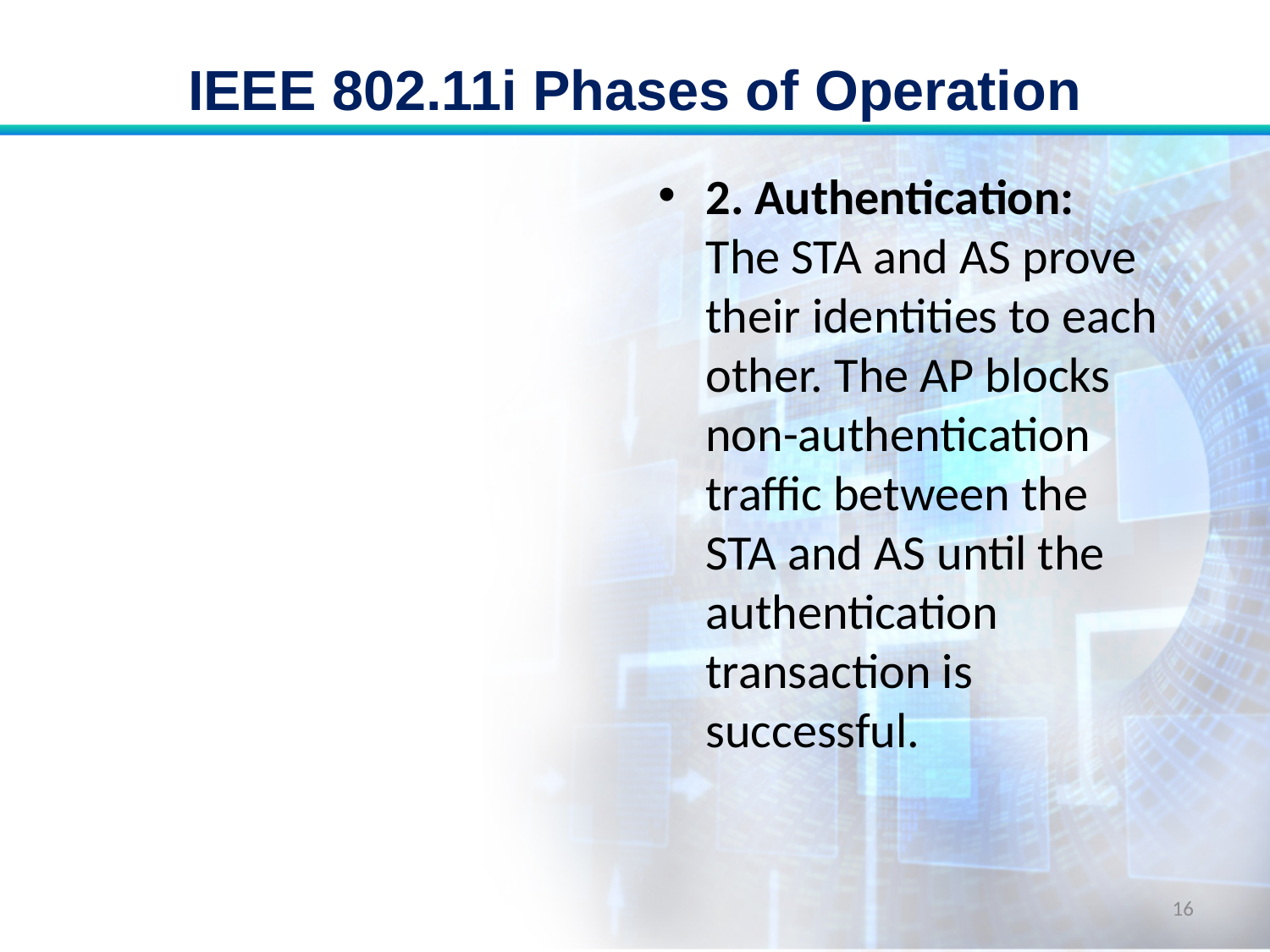

# IEEE 802.11i Phases of Operation
2. Authentication: The STA and AS prove their identities to each other. The AP blocks non-authentication traffic between the STA and AS until the authentication transaction is successful.
16